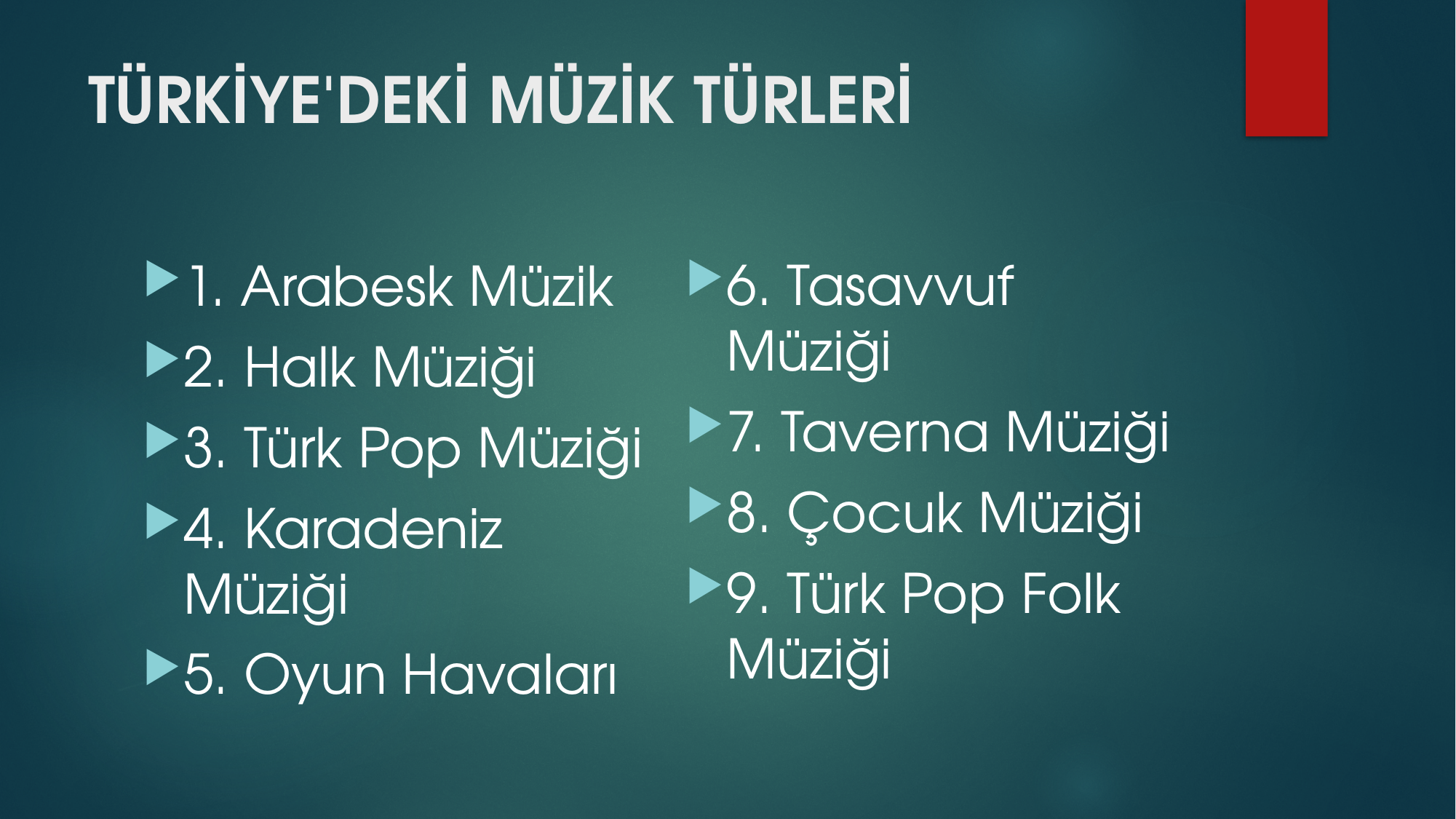

# TÜRKİYE'DEKİ MÜZİK TÜRLERİ
6. Tasavvuf Müziği
7. Taverna Müziği
8. Çocuk Müziği
9. Türk Pop Folk Müziği

1. Arabesk Müzik
2. Halk Müziği
3. Türk Pop Müziği
4. Karadeniz Müziği
5. Oyun Havaları